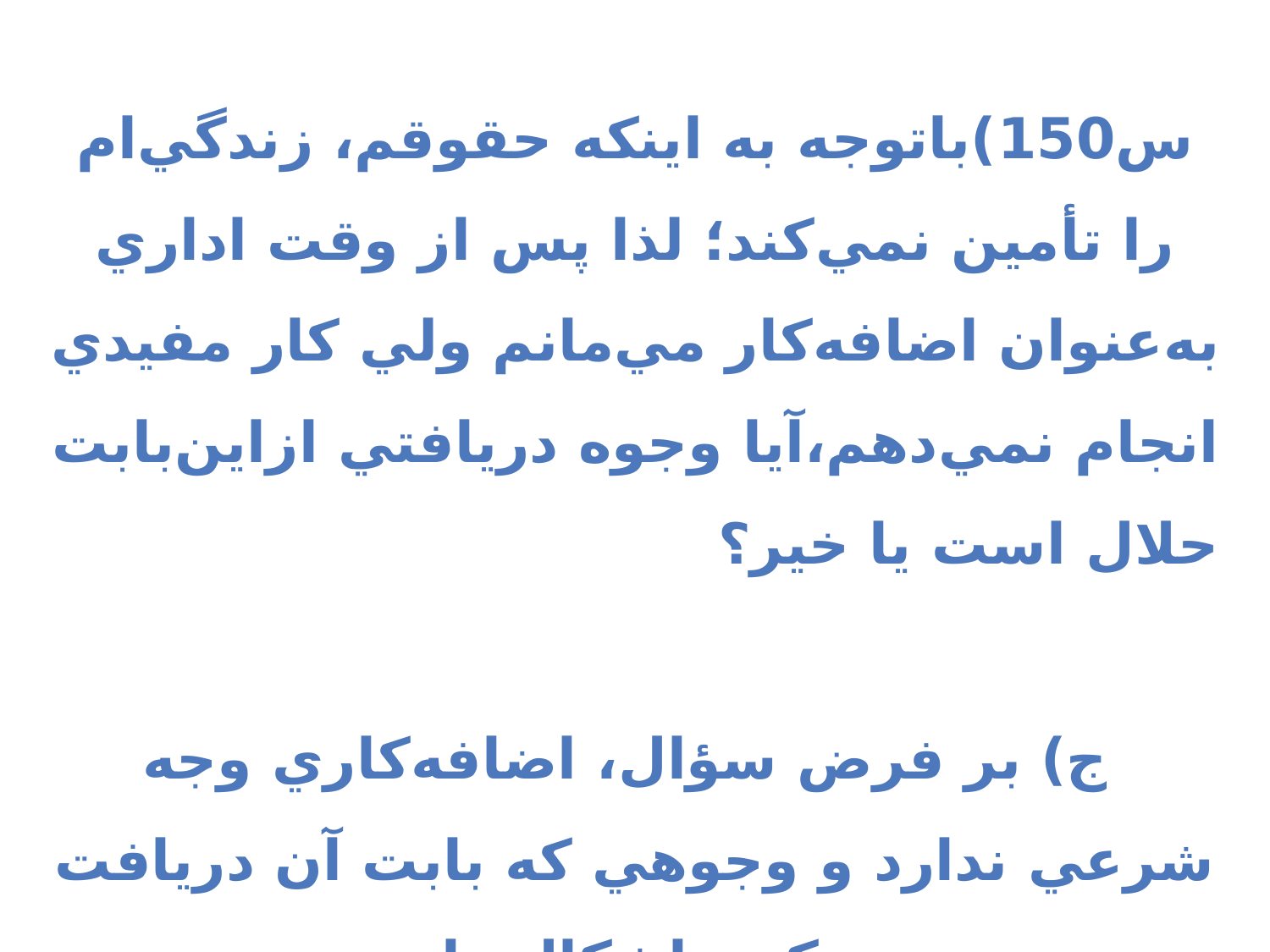

س150)باتوجه به اينكه حقوقم، زندگي‌ام را تأمين نمي‌كند؛ لذا پس از وقت اداري به‌عنوان اضافه‌كار مي‌مانم ولي كار مفيدي انجام نمي‌دهم،آيا وجوه دريافتي ازاين‌بابت حلال است يا خير؟
 ج) بر فرض سؤال، اضافه‌كاري وجه شرعي ندارد و وجوهي كه بابت آن دريافت مي‌كنيد اشكال دارد.